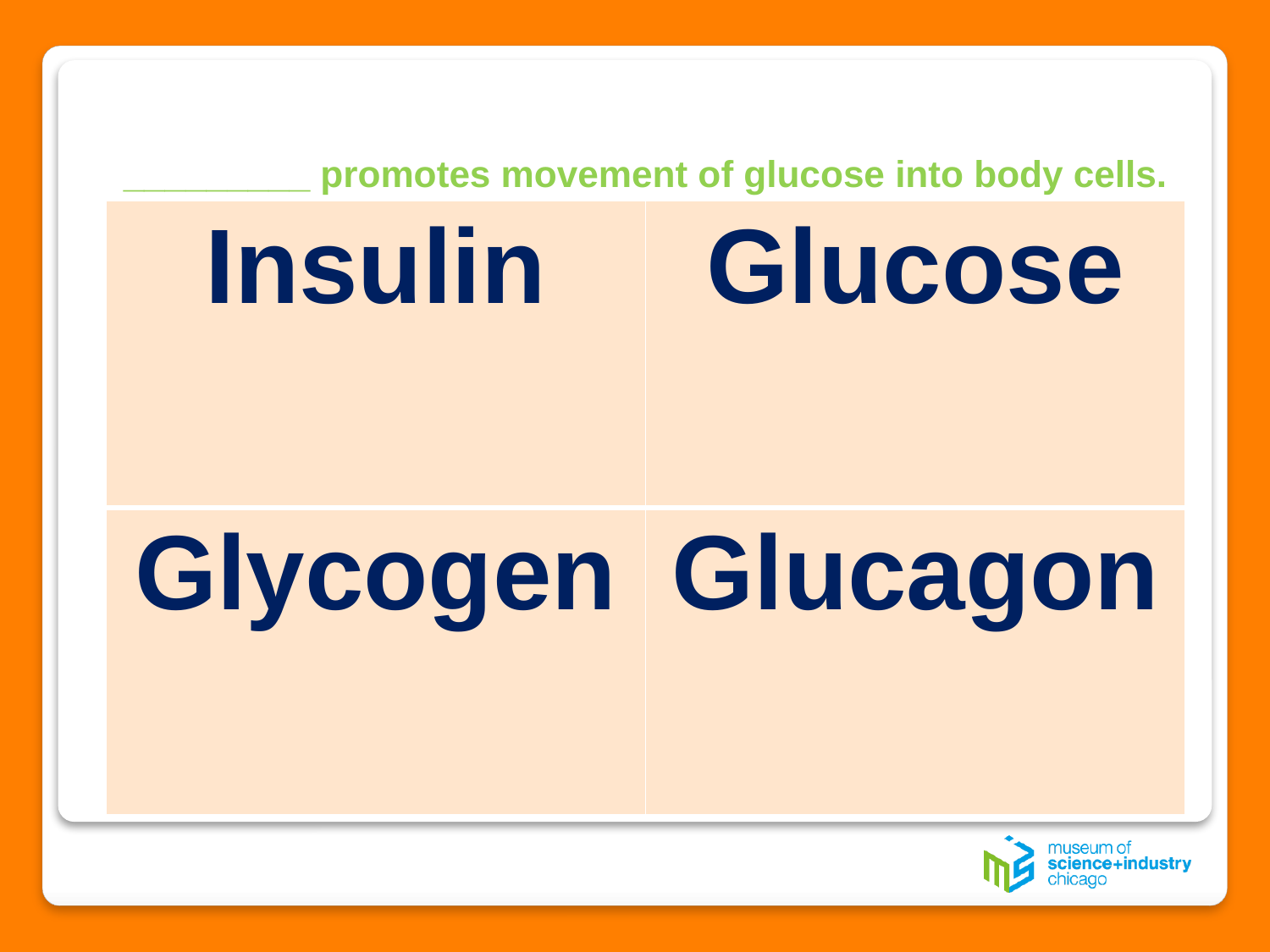

# _________ promotes movement of glucose into body cells.
| Insulin | Glucose |
| --- | --- |
| Glycogen | Glucagon |